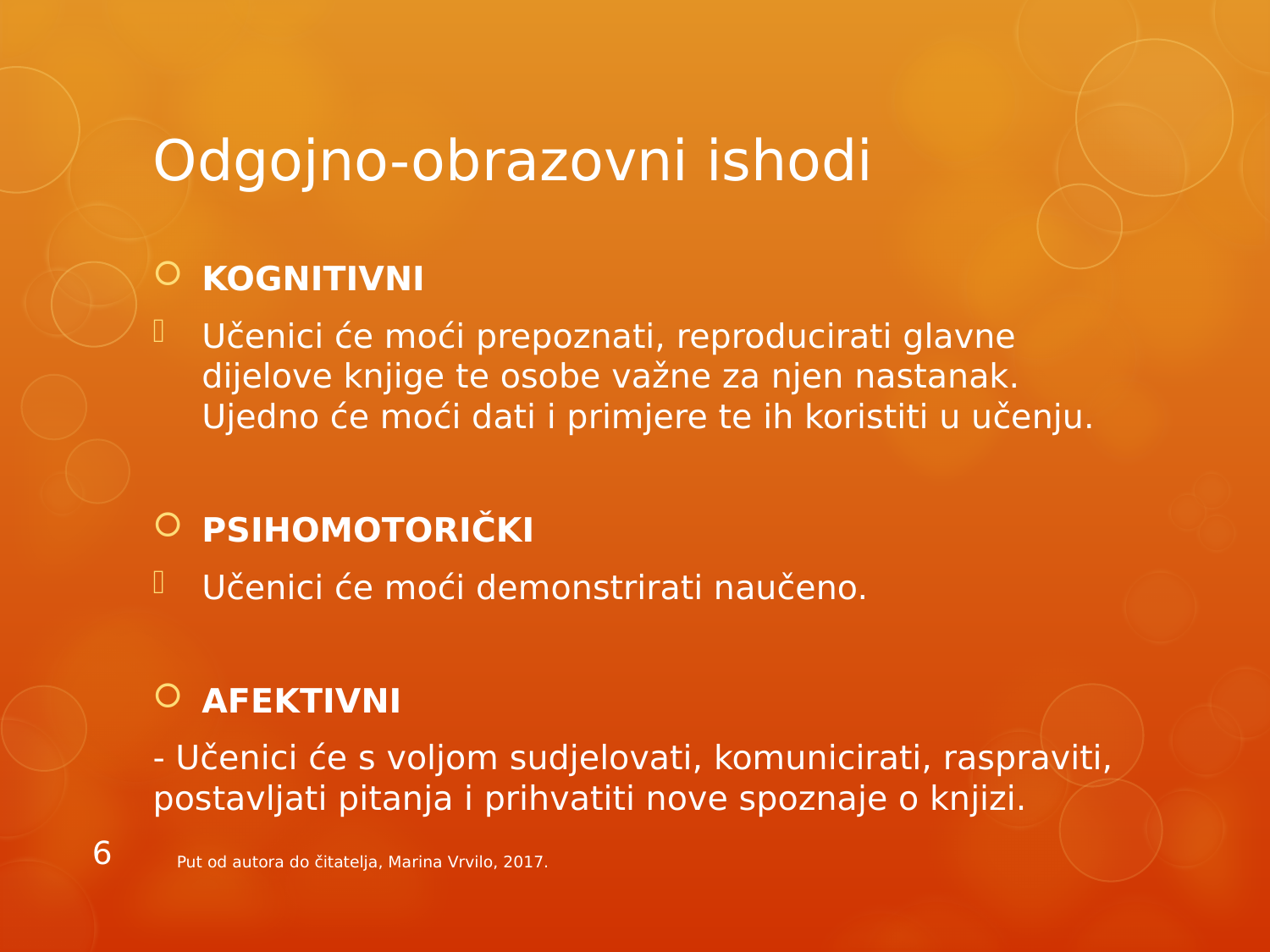

# Odgojno-obrazovni ishodi
KOGNITIVNI
Učenici će moći prepoznati, reproducirati glavne dijelove knjige te osobe važne za njen nastanak. Ujedno će moći dati i primjere te ih koristiti u učenju.

PSIHOMOTORIČKI
Učenici će moći demonstrirati naučeno.

AFEKTIVNI
- Učenici će s voljom sudjelovati, komunicirati, raspraviti, postavljati pitanja i prihvatiti nove spoznaje o knjizi.

6
Put od autora do čitatelja, Marina Vrvilo, 2017.